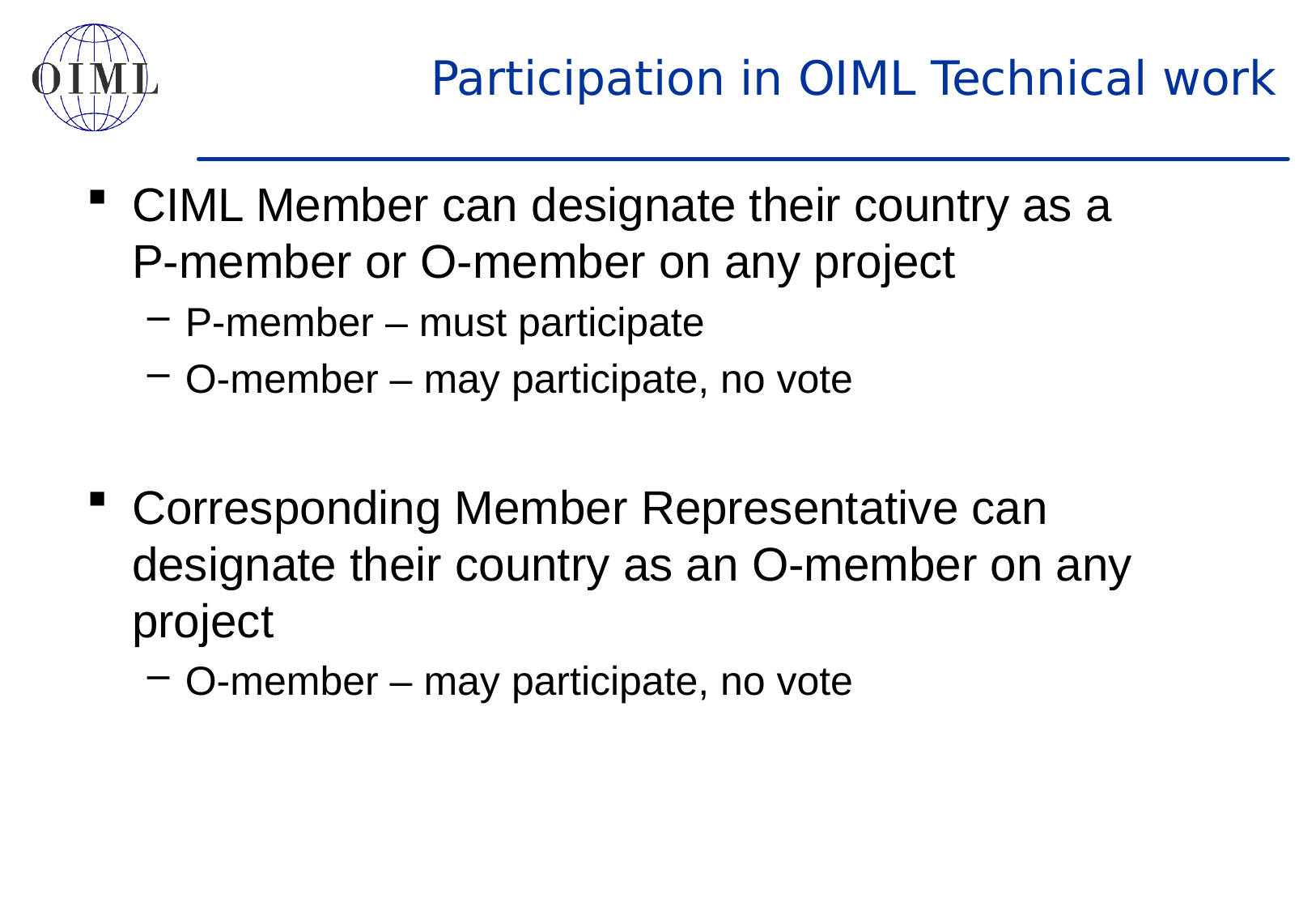

# Participation in OIML Technical work
CIML Member can designate their country as a
P-member or O-member on any project
P-member – must participate
O-member – may participate, no vote

Corresponding Member Representative can designate their country as an O-member on any project
O-member – may participate, no vote